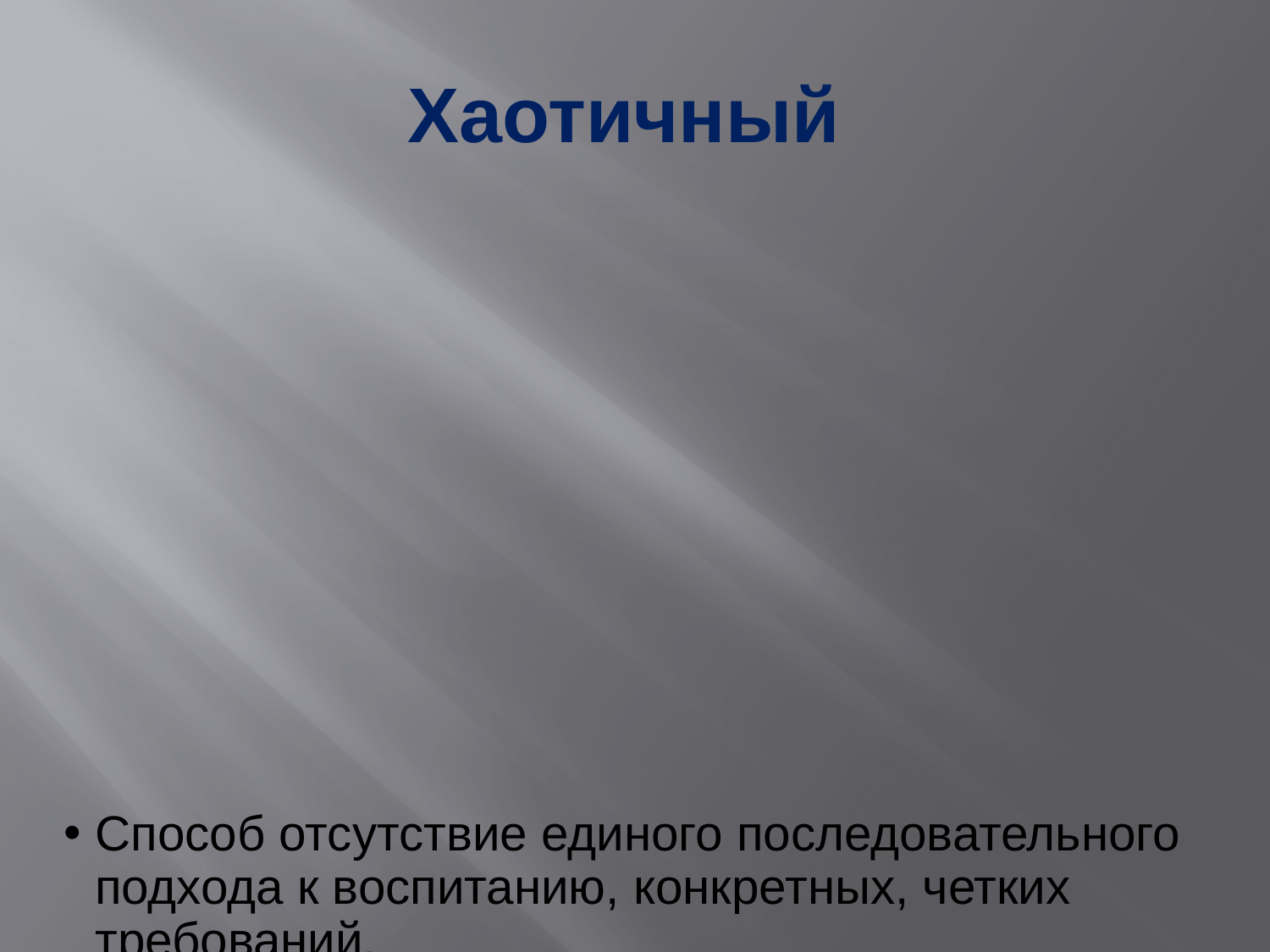

# Хаотичный

Способ отсутствие единого последовательного подхода к воспитанию, конкретных, четких требований.
Цель- не определена, меняется.
Родители испытывают разногласия в выборе средств и методов воспитания, конфликтуют между собой и в присутствии ребенка.
Ребенок не имеет чувства стабильности, тревожен, несколько агрессивен, неуверен в себе, невротичен, может быть неуправляемым в поведении и иметь трудности в социальной адаптации.